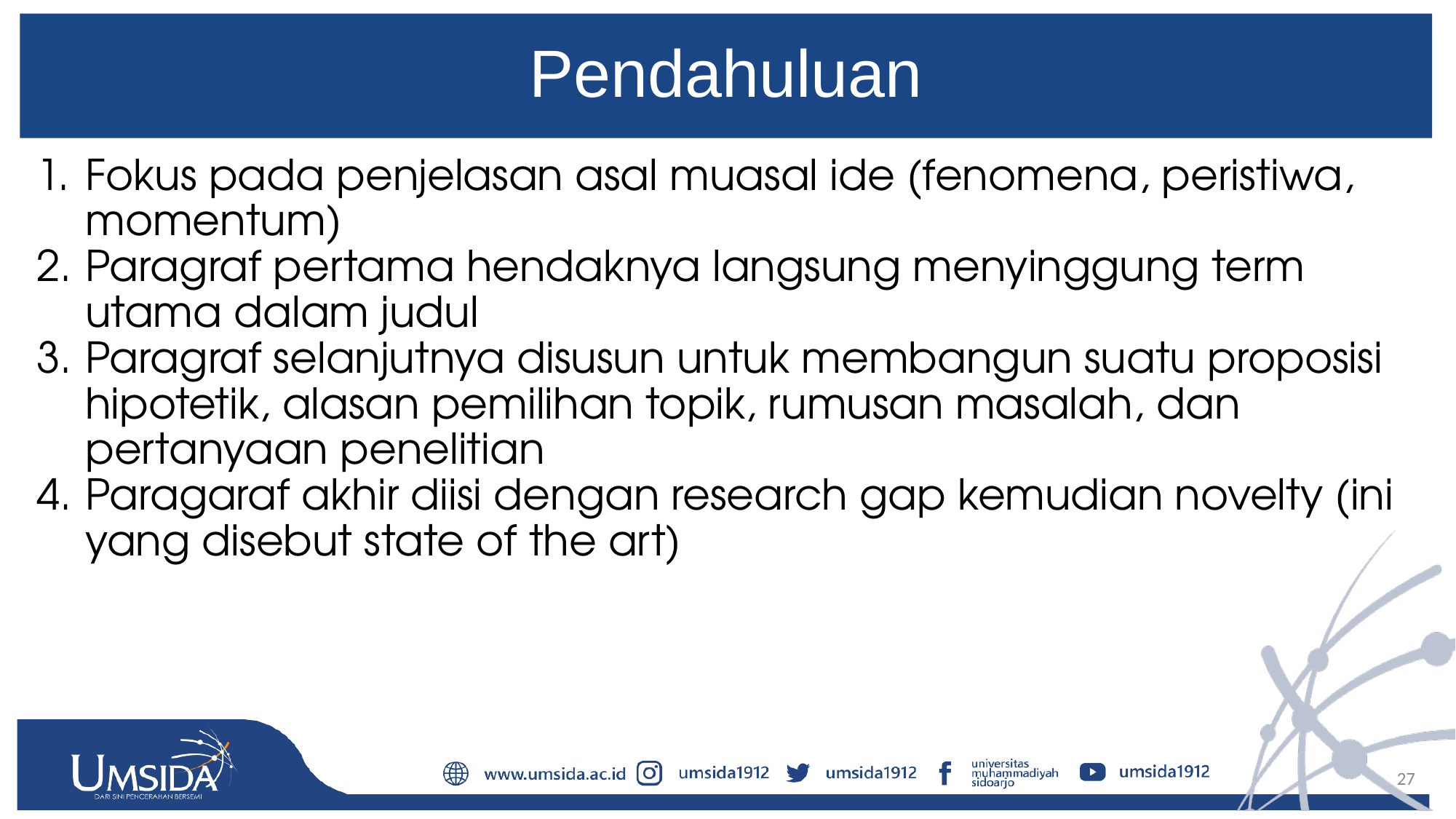

# Pendahuluan
Fokus pada penjelasan asal muasal ide (fenomena, peristiwa, momentum)
Paragraf pertama hendaknya langsung menyinggung term utama dalam judul
Paragraf selanjutnya disusun untuk membangun suatu proposisi hipotetik, alasan pemilihan topik, rumusan masalah, dan pertanyaan penelitian
Paragaraf akhir diisi dengan research gap kemudian novelty (ini yang disebut state of the art)